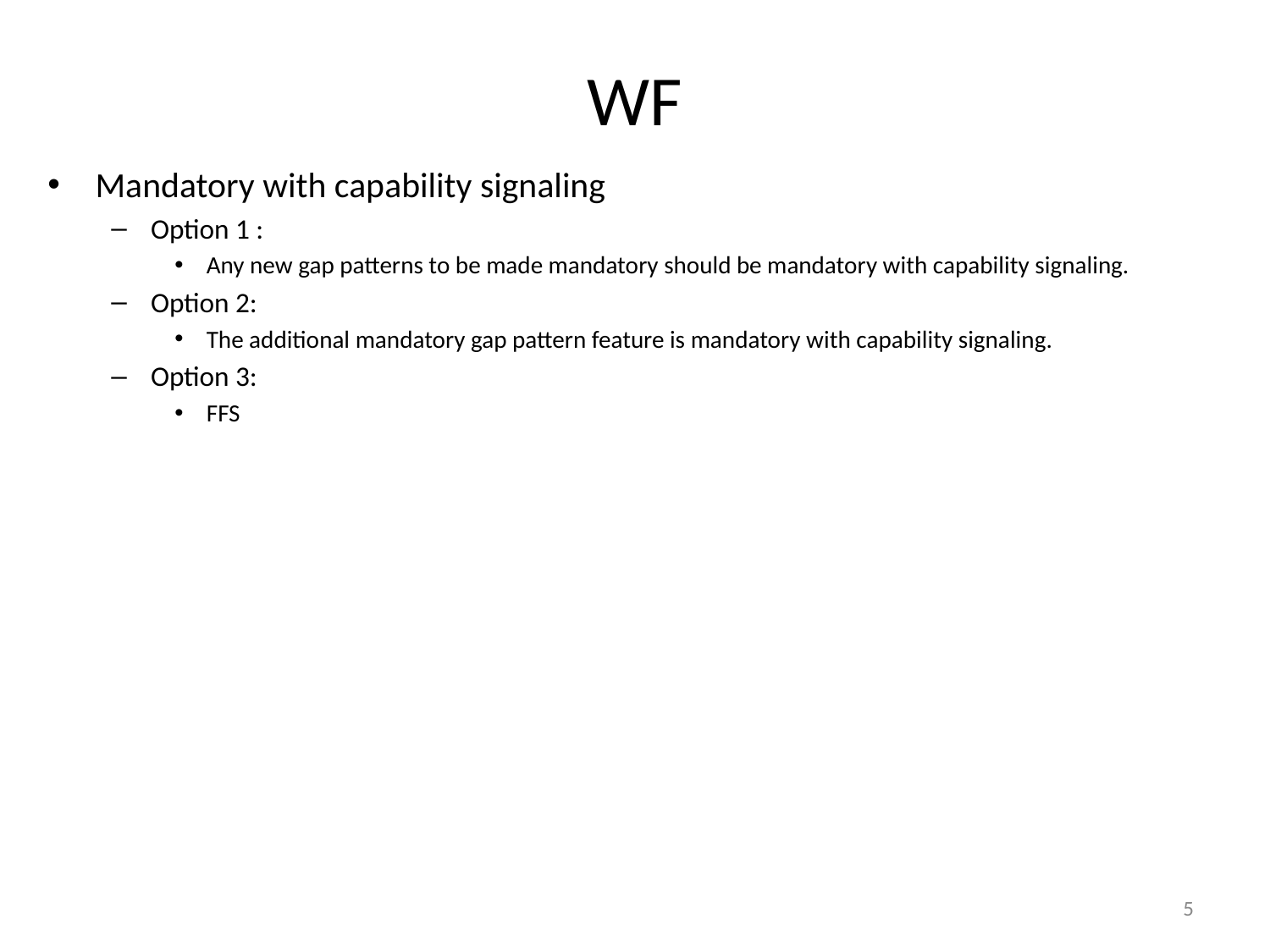

# WF
Mandatory with capability signaling
Option 1 :
Any new gap patterns to be made mandatory should be mandatory with capability signaling.
Option 2:
The additional mandatory gap pattern feature is mandatory with capability signaling.
Option 3:
FFS
5